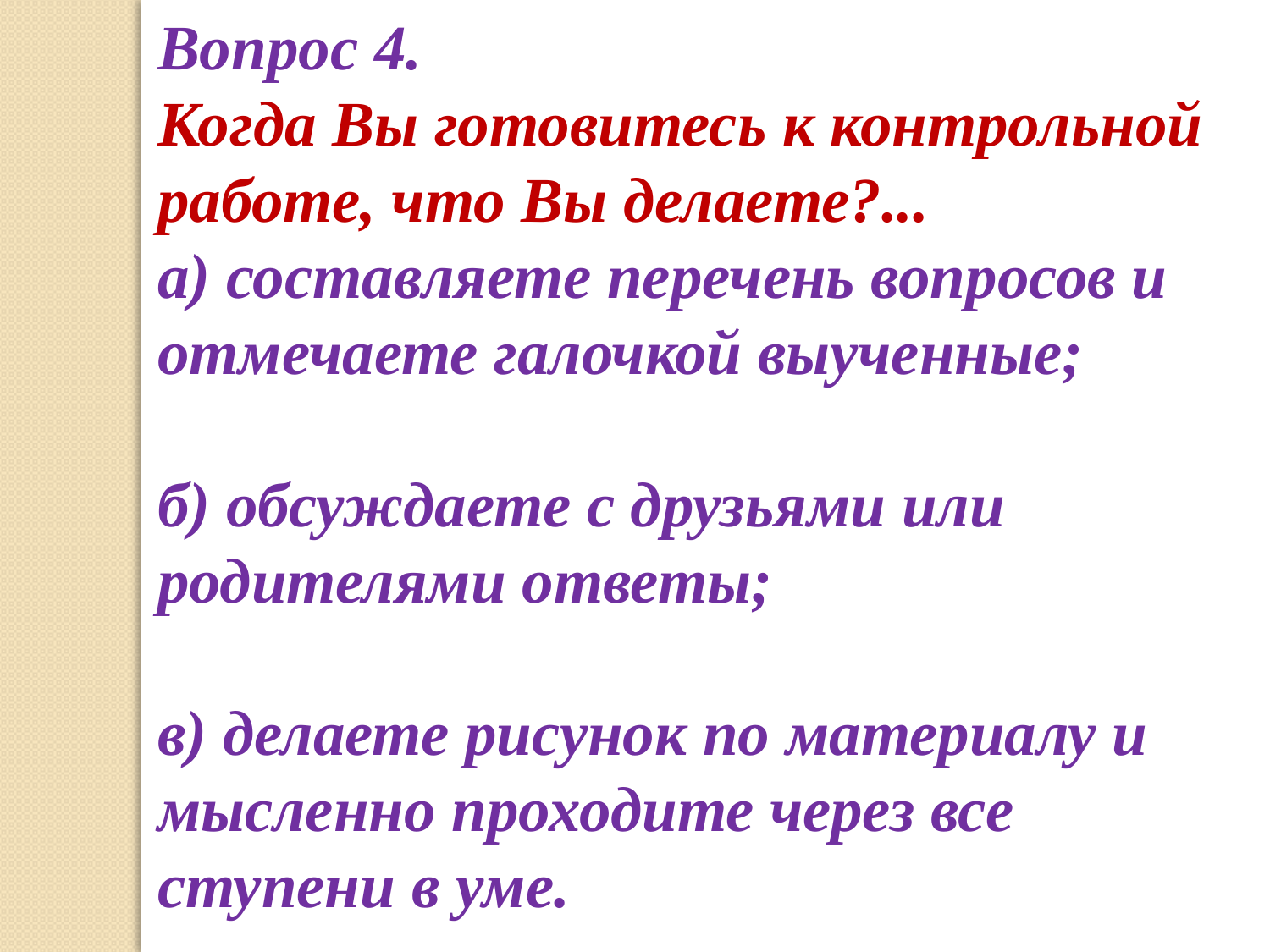

Вопрос 4.
Когда Вы готовитесь к контрольной работе, что Вы делаете?...
а) составляете перечень вопросов и отмечаете галочкой выученные;

б) обсуждаете с друзьями или родителями ответы;

в) делаете рисунок по материалу и мысленно проходите через все ступени в уме.